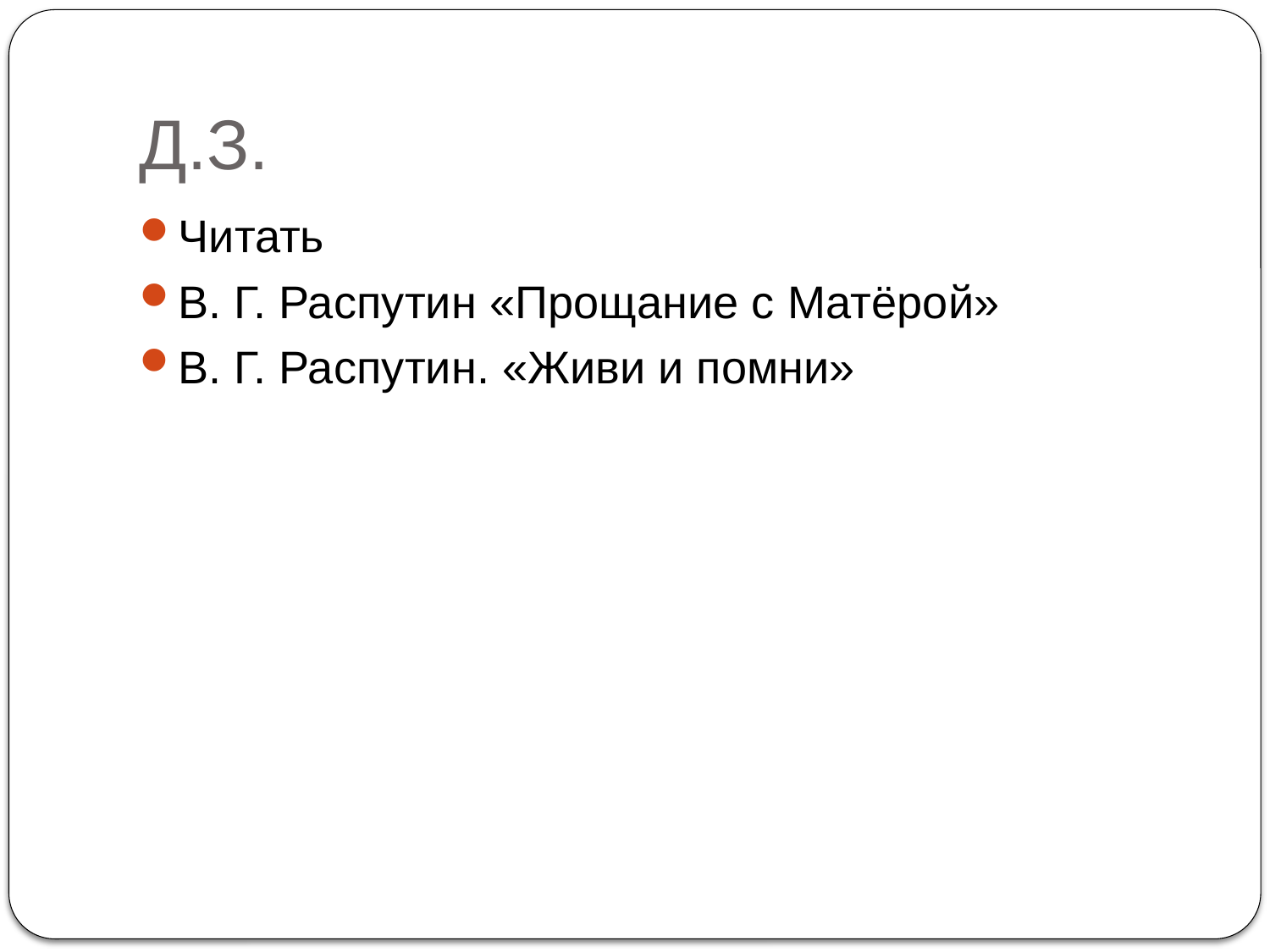

# Д.З.
Читать
В. Г. Распутин «Прощание с Матёрой»
В. Г. Распутин. «Живи и помни»